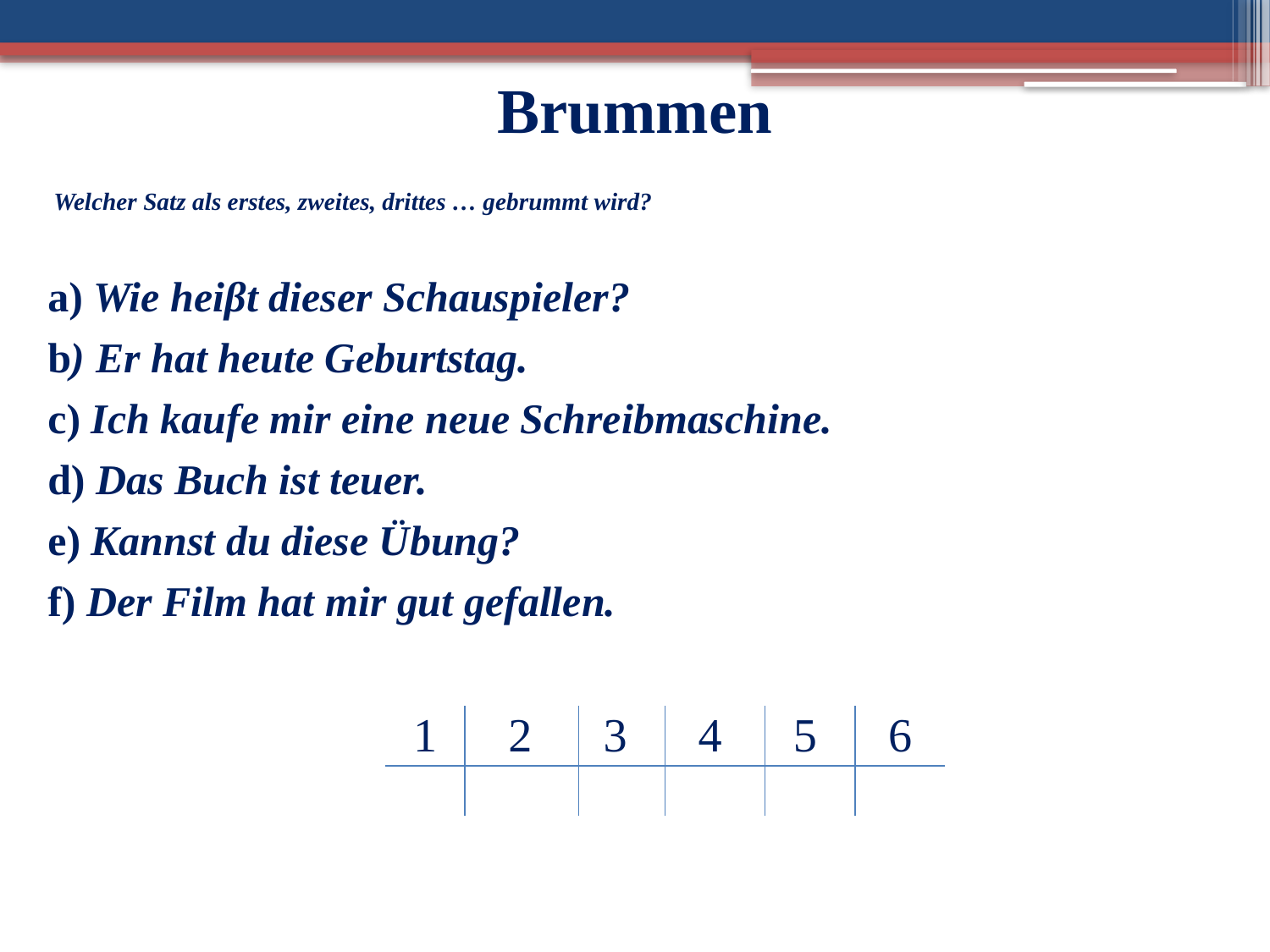

# Brummen
 Welcher Satz als erstes, zweites, drittes … gebrummt wird?

a) Wie heiβt dieser Schauspieler?
b) Er hat heute Geburtstag.
c) Ich kaufe mir eine neue Schreibmaschine.
d) Das Buch ist teuer.
e) Kannst du diese Übung?
f) Der Film hat mir gut gefallen.

                                1      2      3      4      5      6